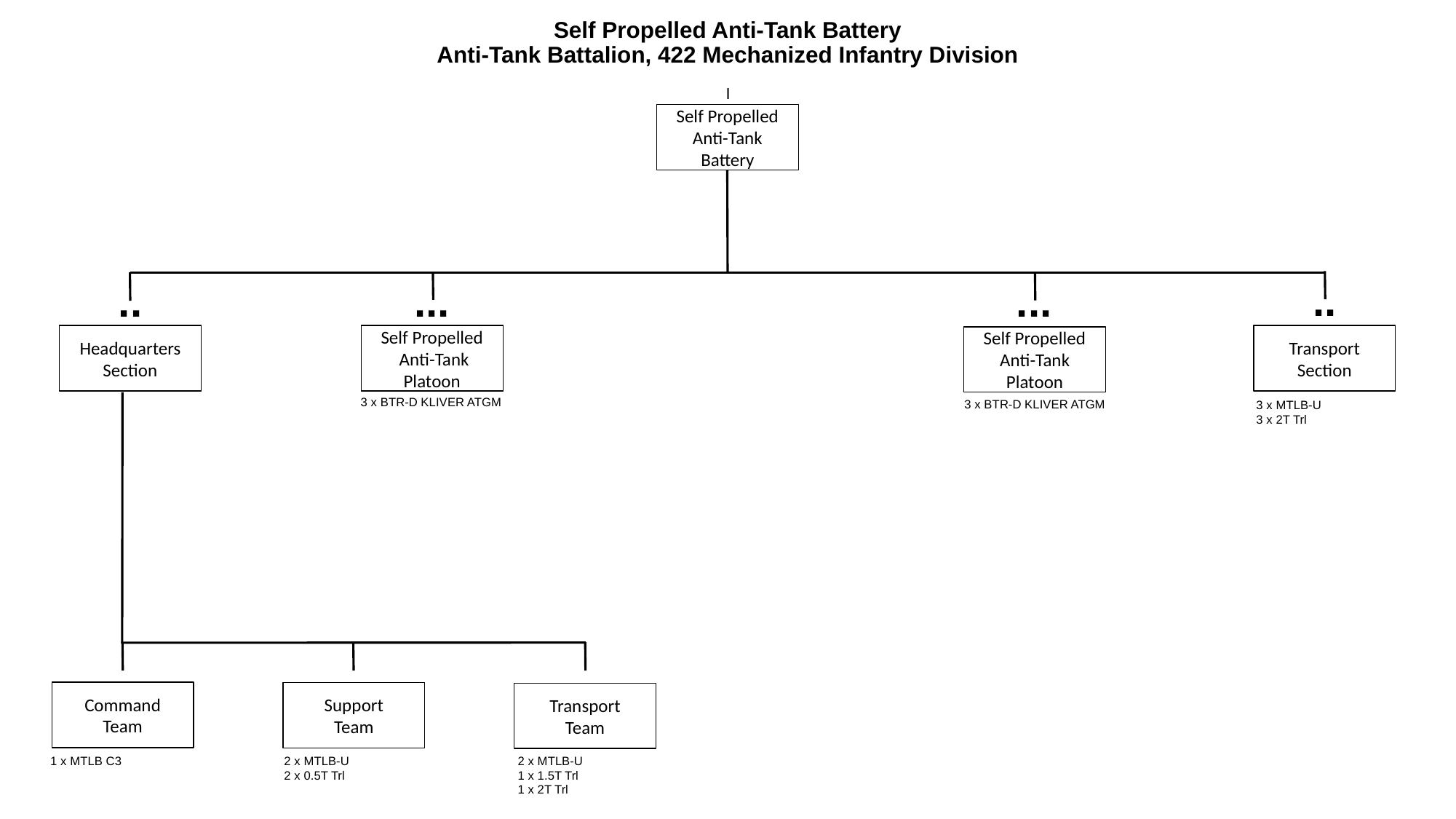

# Self Propelled Anti-Tank Battery Anti-Tank Battalion, 422 Mechanized Infantry Division
I
Self Propelled
Anti-Tank
Battery
..
...
...
..
Headquarters
Section
Self Propelled
 Anti-Tank
Platoon
Transport
Section
Self Propelled
Anti-Tank
Platoon
3 x BTR-D KLIVER ATGM
3 x BTR-D KLIVER ATGM
3 x MTLB-U
3 x 2T Trl
Command
Team
Support
Team
Transport
Team
1 x MTLB C3
2 x MTLB-U
2 x 0.5T Trl
2 x MTLB-U
1 x 1.5T Trl
1 x 2T Trl